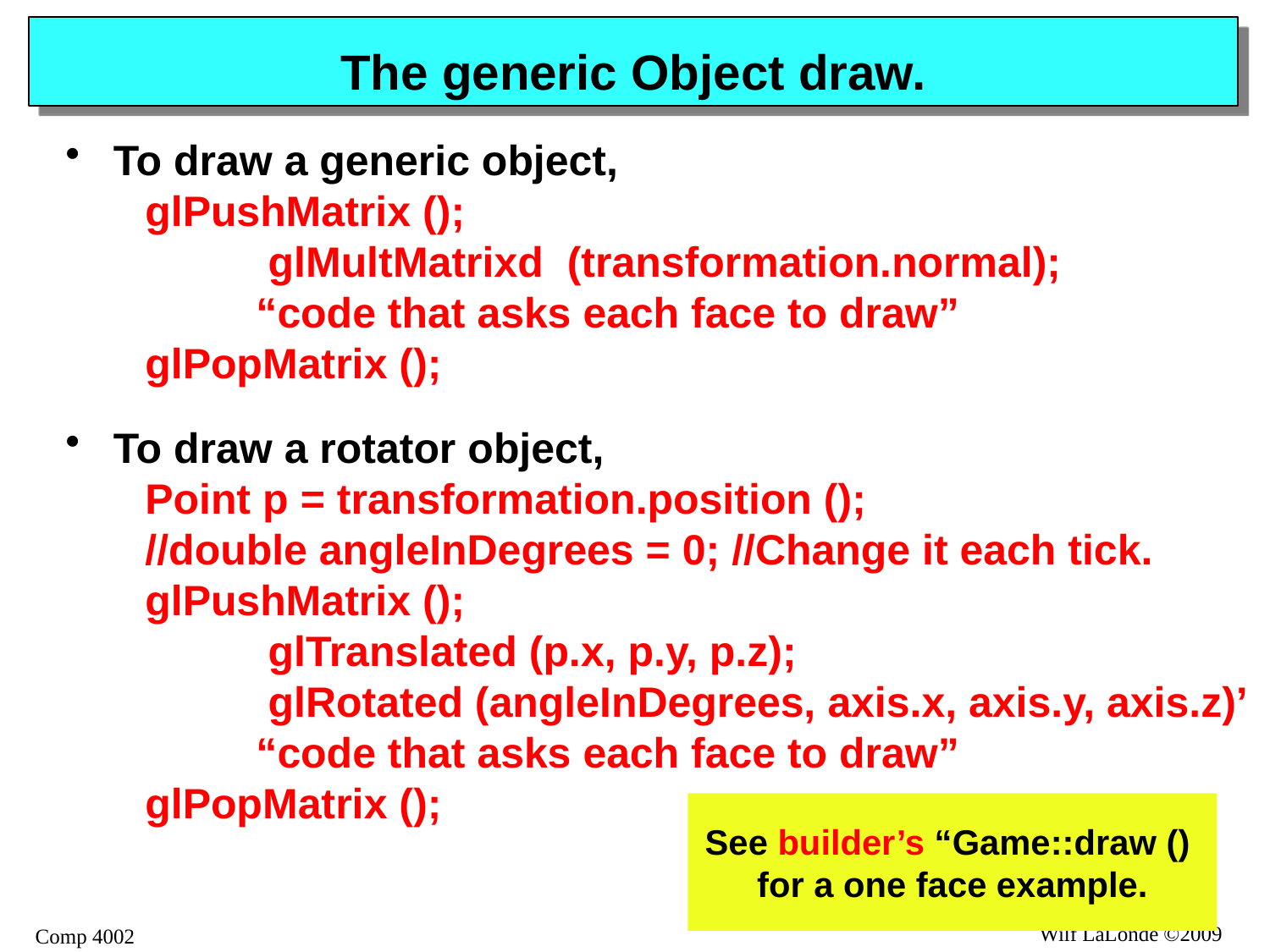

# The generic Object draw.
To draw a generic object,
glPushMatrix ();
	 glMultMatrixd  (transformation.normal);
 	“code that asks each face to draw”
glPopMatrix ();

To draw a rotator object,
Point p = transformation.position ();
//double angleInDegrees = 0; //Change it each tick.
glPushMatrix ();
	 glTranslated (p.x, p.y, p.z);
	 glRotated (angleInDegrees, axis.x, axis.y, axis.z)’
 	“code that asks each face to draw”
glPopMatrix ();

See builder’s “Game::draw ()
for a one face example.